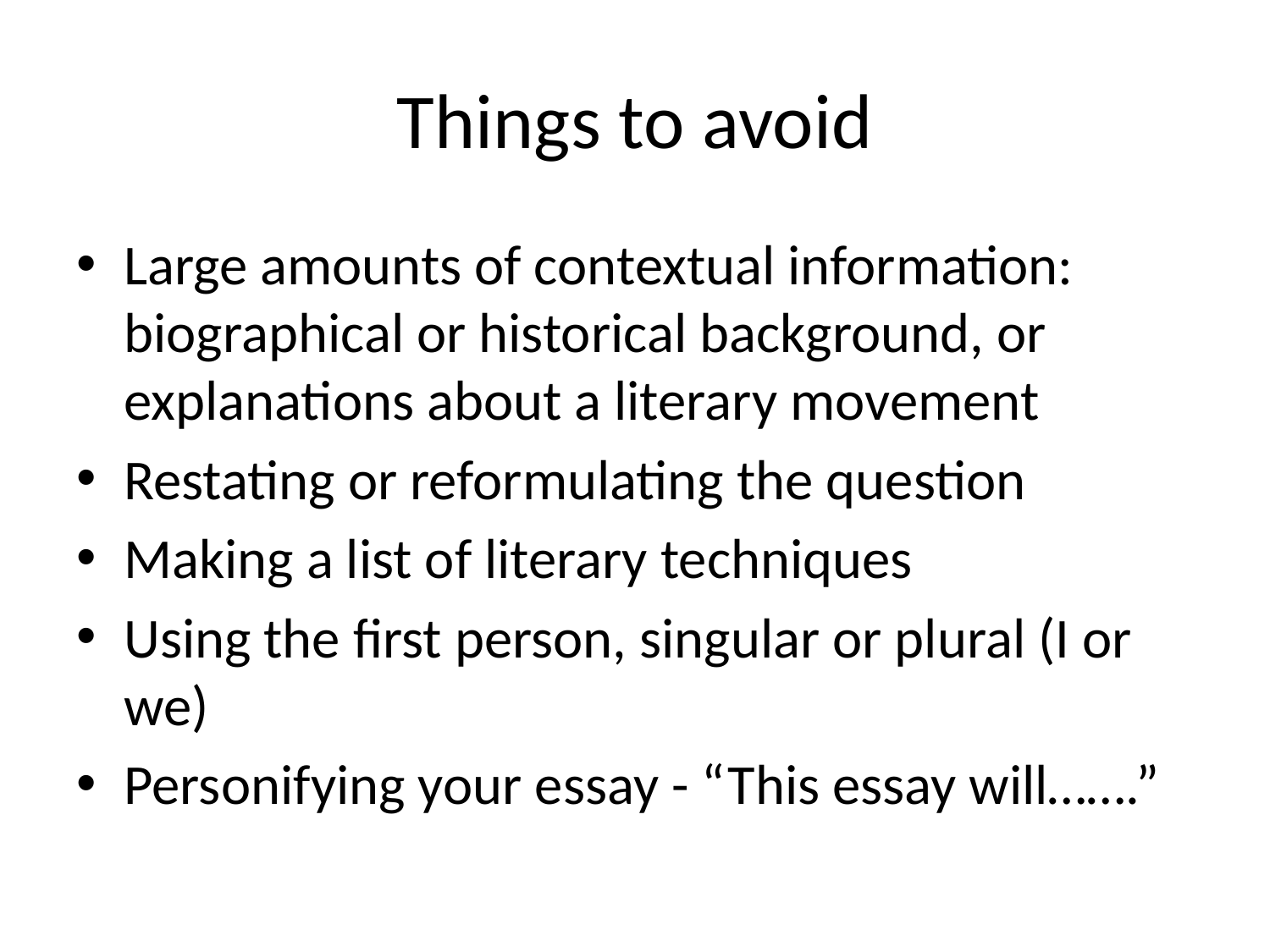

# Things to avoid
Large amounts of contextual information: biographical or historical background, or explanations about a literary movement
Restating or reformulating the question
Making a list of literary techniques
Using the first person, singular or plural (I or we)
Personifying your essay - “This essay will…….”